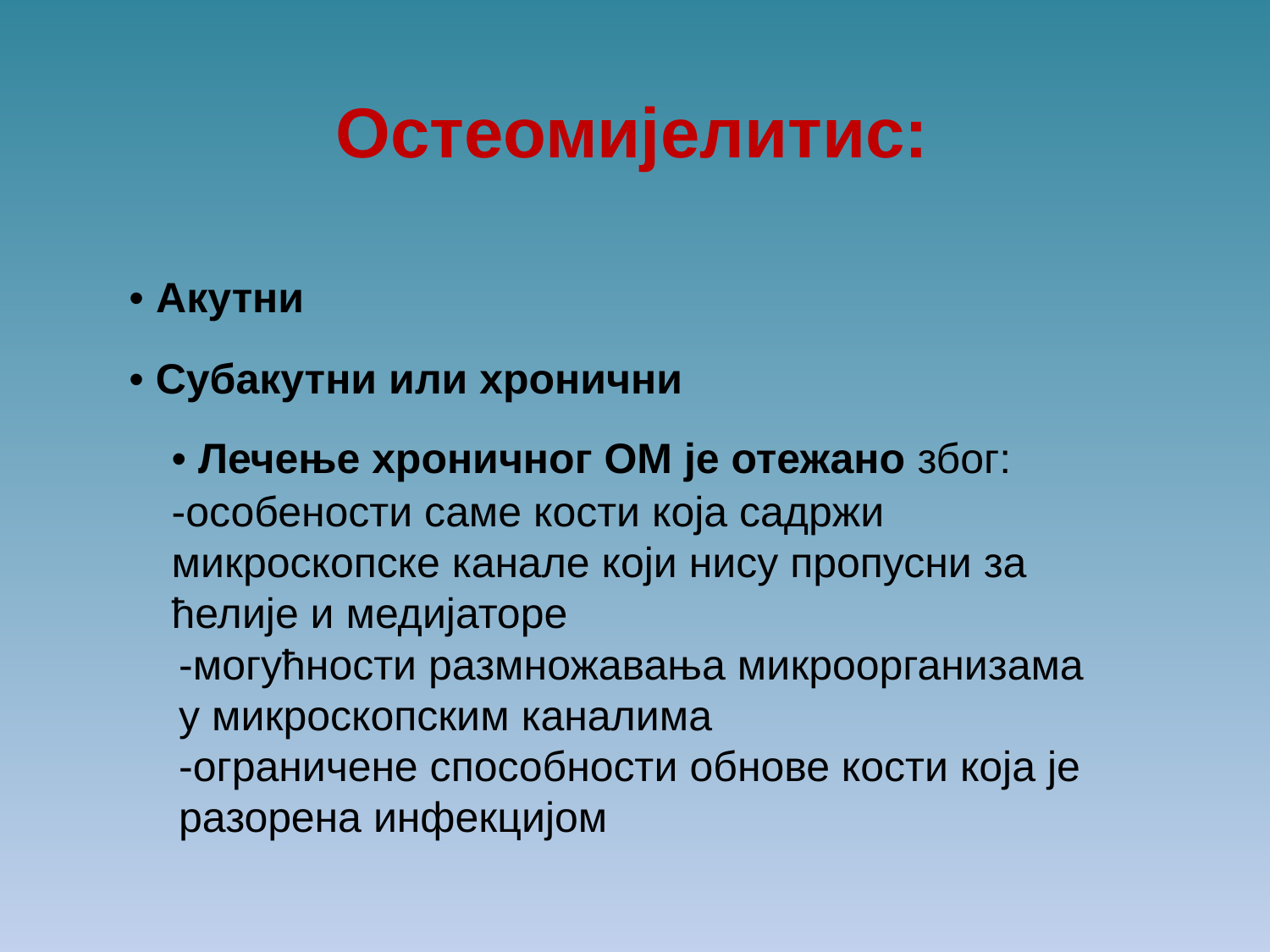

Остеомијелитис:
• Акутни
• Субакутни или хронични
• Лечење хроничног OM je отежано због:
-особености саме кости која садржи
микроскопске канале који нису пропусни за
ћелије и медијаторе
-могућности размножавања микроорганизама
у микроскопским каналима
-ограничене способности обнове кости која је
разорена инфекцијом